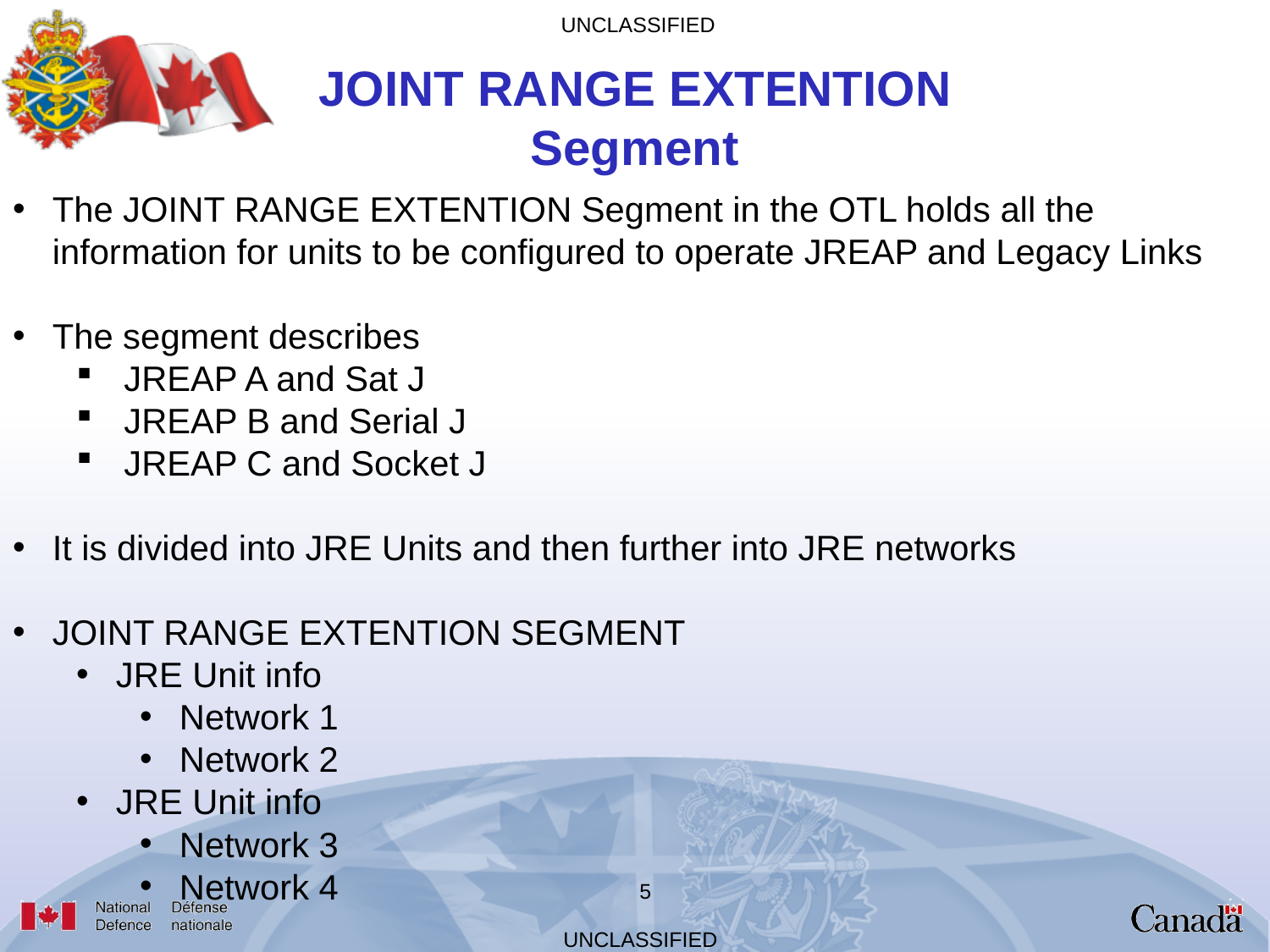

JOINT RANGE EXTENTION Segment
The JOINT RANGE EXTENTION Segment in the OTL holds all the information for units to be configured to operate JREAP and Legacy Links

The segment describes
JREAP A and Sat J
JREAP B and Serial J
JREAP C and Socket J

It is divided into JRE Units and then further into JRE networks

JOINT RANGE EXTENTION SEGMENT
JRE Unit info
Network 1
Network 2
JRE Unit info
Network 3
Network 4